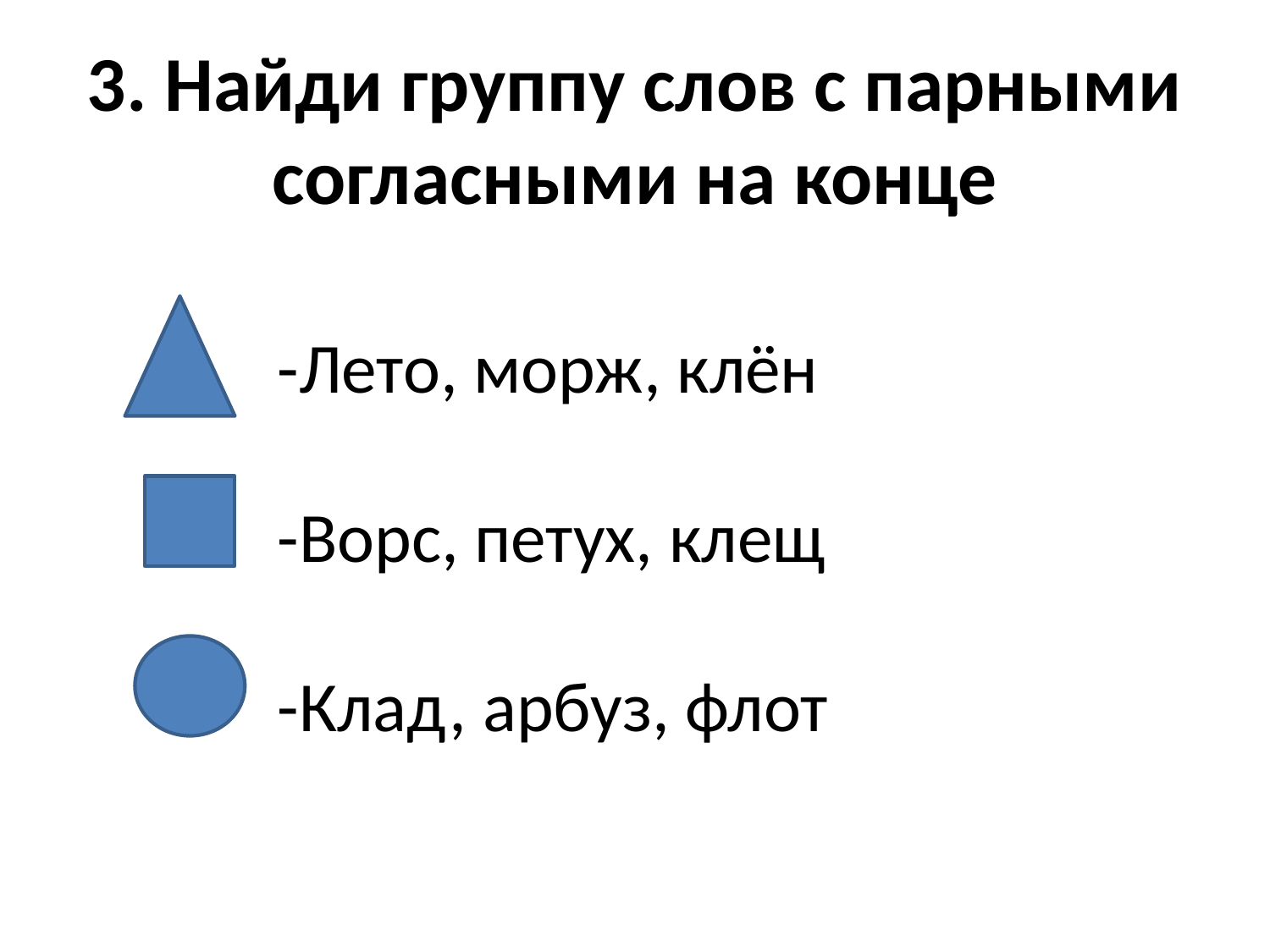

# 3. Найди группу слов с парными согласными на конце

-Лето, морж, клён

-Ворс, петух, клещ

-Клад, арбуз, флот